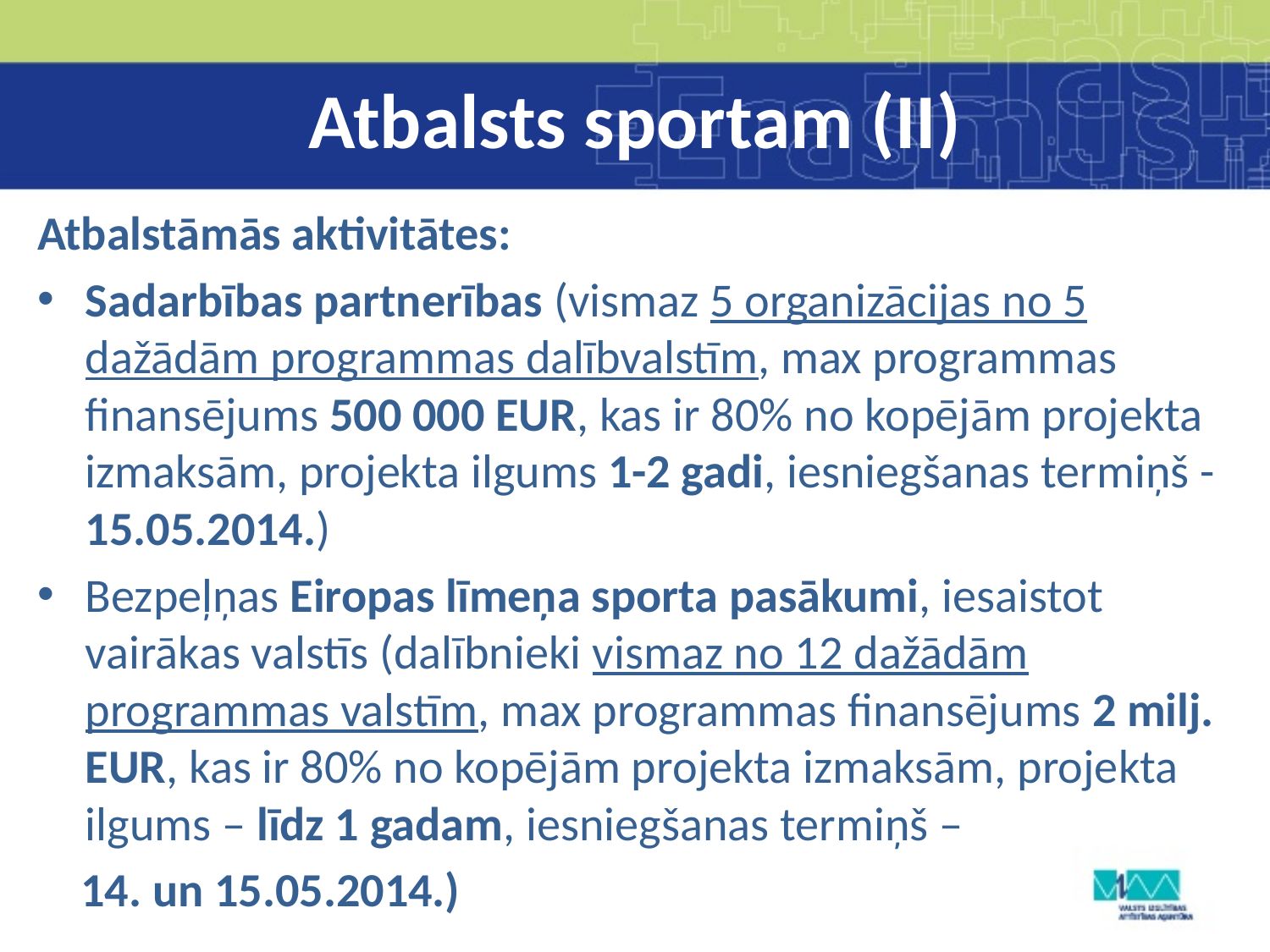

# Atbalsts sportam (II)
Atbalstāmās aktivitātes:
Sadarbības partnerības (vismaz 5 organizācijas no 5 dažādām programmas dalībvalstīm, max programmas finansējums 500 000 EUR, kas ir 80% no kopējām projekta izmaksām, projekta ilgums 1-2 gadi, iesniegšanas termiņš - 15.05.2014.)
Bezpeļņas Eiropas līmeņa sporta pasākumi, iesaistot vairākas valstīs (dalībnieki vismaz no 12 dažādām programmas valstīm, max programmas finansējums 2 milj. EUR, kas ir 80% no kopējām projekta izmaksām, projekta ilgums – līdz 1 gadam, iesniegšanas termiņš –
    14. un 15.05.2014.)